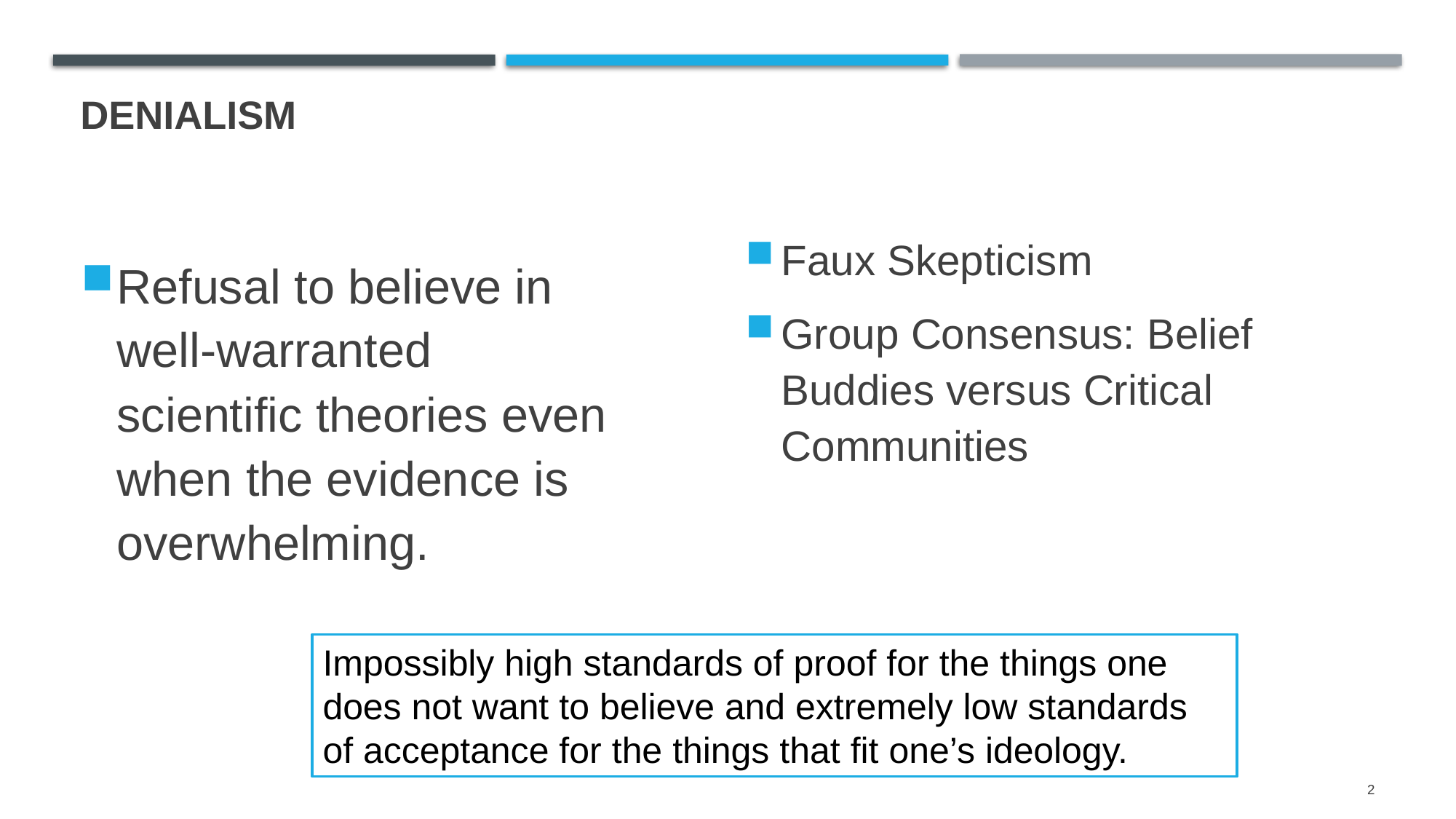

# Denialism
Faux Skepticism
Group Consensus: Belief Buddies versus Critical Communities
Refusal to believe in well-warranted scientific theories even when the evidence is overwhelming.
Impossibly high standards of proof for the things one does not want to believe and extremely low standards of acceptance for the things that fit one’s ideology.
2